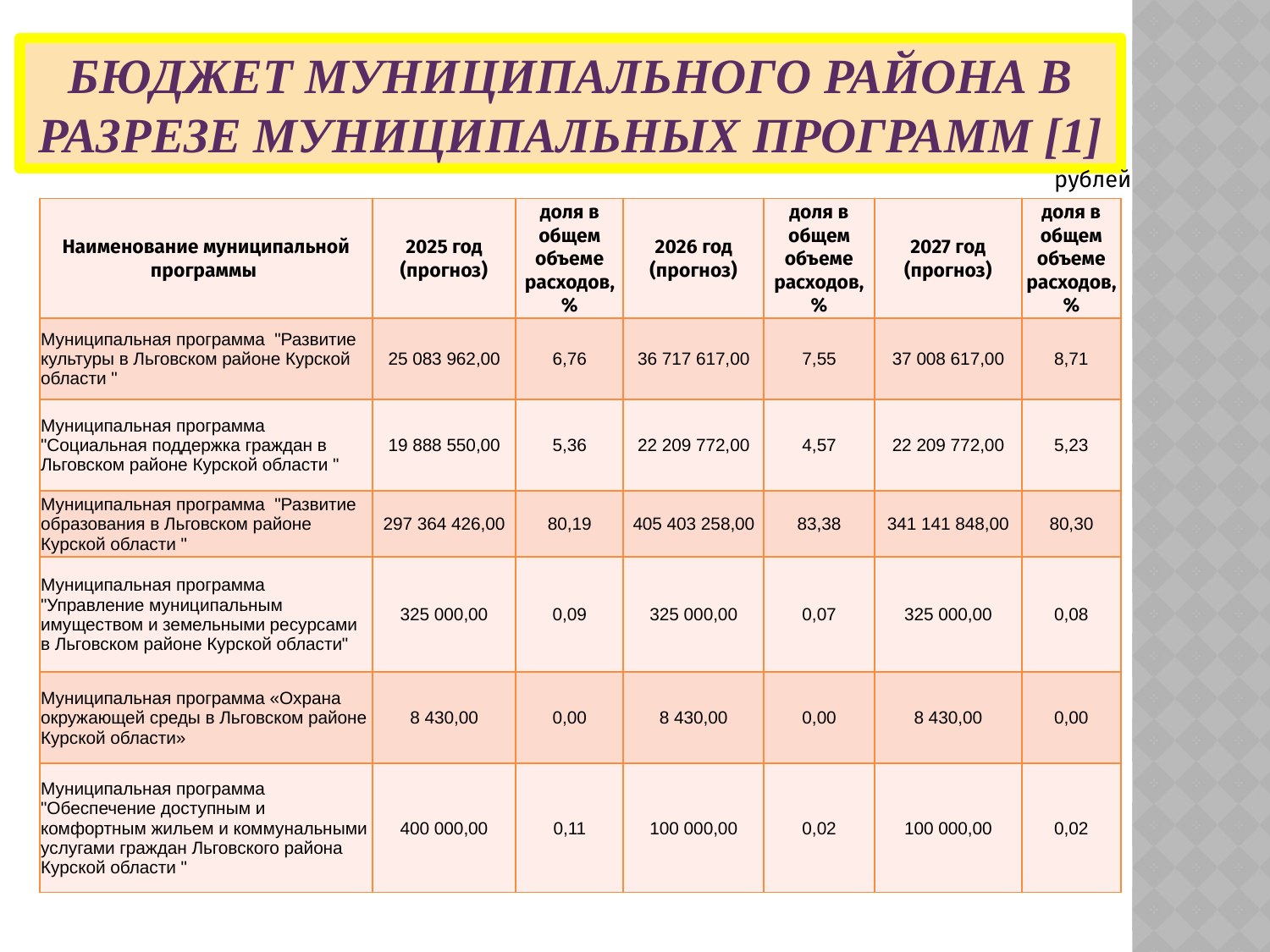

# Бюджет муниципального района в разрезе муниципальных программ [1]
рублей
| Наименование муниципальной программы | 2025 год (прогноз) | доля в общем объеме расходов, % | 2026 год (прогноз) | доля в общем объеме расходов, % | 2027 год (прогноз) | доля в общем объеме расходов, % |
| --- | --- | --- | --- | --- | --- | --- |
| Муниципальная программа "Развитие культуры в Льговском районе Курской области " | 25 083 962,00 | 6,76 | 36 717 617,00 | 7,55 | 37 008 617,00 | 8,71 |
| Муниципальная программа "Социальная поддержка граждан в Льговском районе Курской области " | 19 888 550,00 | 5,36 | 22 209 772,00 | 4,57 | 22 209 772,00 | 5,23 |
| Муниципальная программа "Развитие образования в Льговском районе Курской области " | 297 364 426,00 | 80,19 | 405 403 258,00 | 83,38 | 341 141 848,00 | 80,30 |
| Муниципальная программа "Управление муниципальным имуществом и земельными ресурсами в Льговском районе Курской области" | 325 000,00 | 0,09 | 325 000,00 | 0,07 | 325 000,00 | 0,08 |
| Муниципальная программа «Охрана окружающей среды в Льговском районе Курской области» | 8 430,00 | 0,00 | 8 430,00 | 0,00 | 8 430,00 | 0,00 |
| Муниципальная программа "Обеспечение доступным и комфортным жильем и коммунальными услугами граждан Льговского района Курской области " | 400 000,00 | 0,11 | 100 000,00 | 0,02 | 100 000,00 | 0,02 |